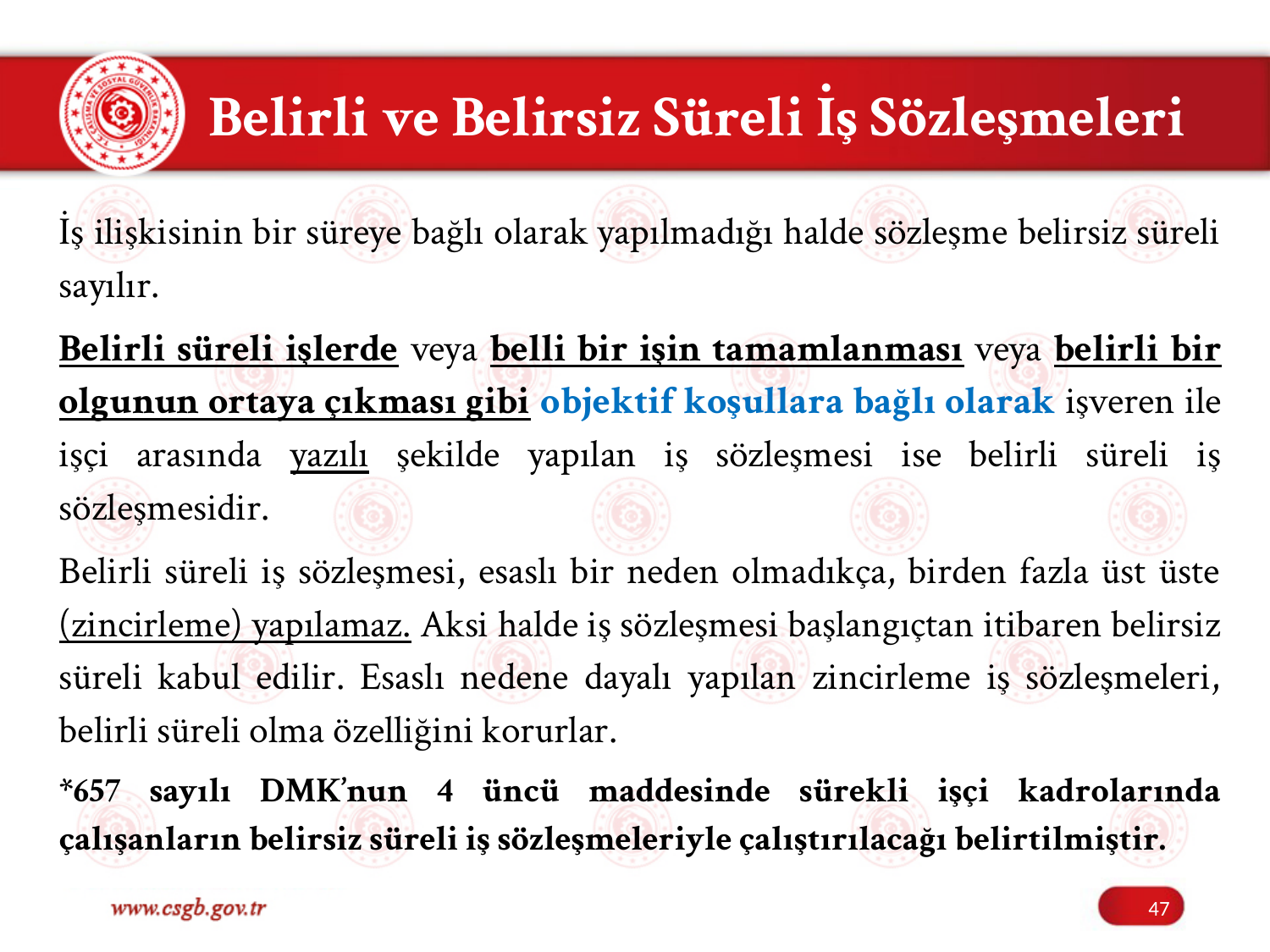

Belirli ve Belirsiz Süreli İş Sözleşmeleri
İş ilişkisinin bir süreye bağlı olarak yapılmadığı halde sözleşme belirsiz süreli sayılır.
Belirli süreli işlerde veya belli bir işin tamamlanması veya belirli bir olgunun ortaya çıkması gibi objektif koşullara bağlı olarak işveren ile işçi arasında yazılı şekilde yapılan iş sözleşmesi ise belirli süreli iş sözleşmesidir.
Belirli süreli iş sözleşmesi, esaslı bir neden olmadıkça, birden fazla üst üste (zincirleme) yapılamaz. Aksi halde iş sözleşmesi başlangıçtan itibaren belirsiz süreli kabul edilir. Esaslı nedene dayalı yapılan zincirleme iş sözleşmeleri, belirli süreli olma özelliğini korurlar.
*657 sayılı DMK’nun 4 üncü maddesinde sürekli işçi kadrolarında çalışanların belirsiz süreli iş sözleşmeleriyle çalıştırılacağı belirtilmiştir.

47